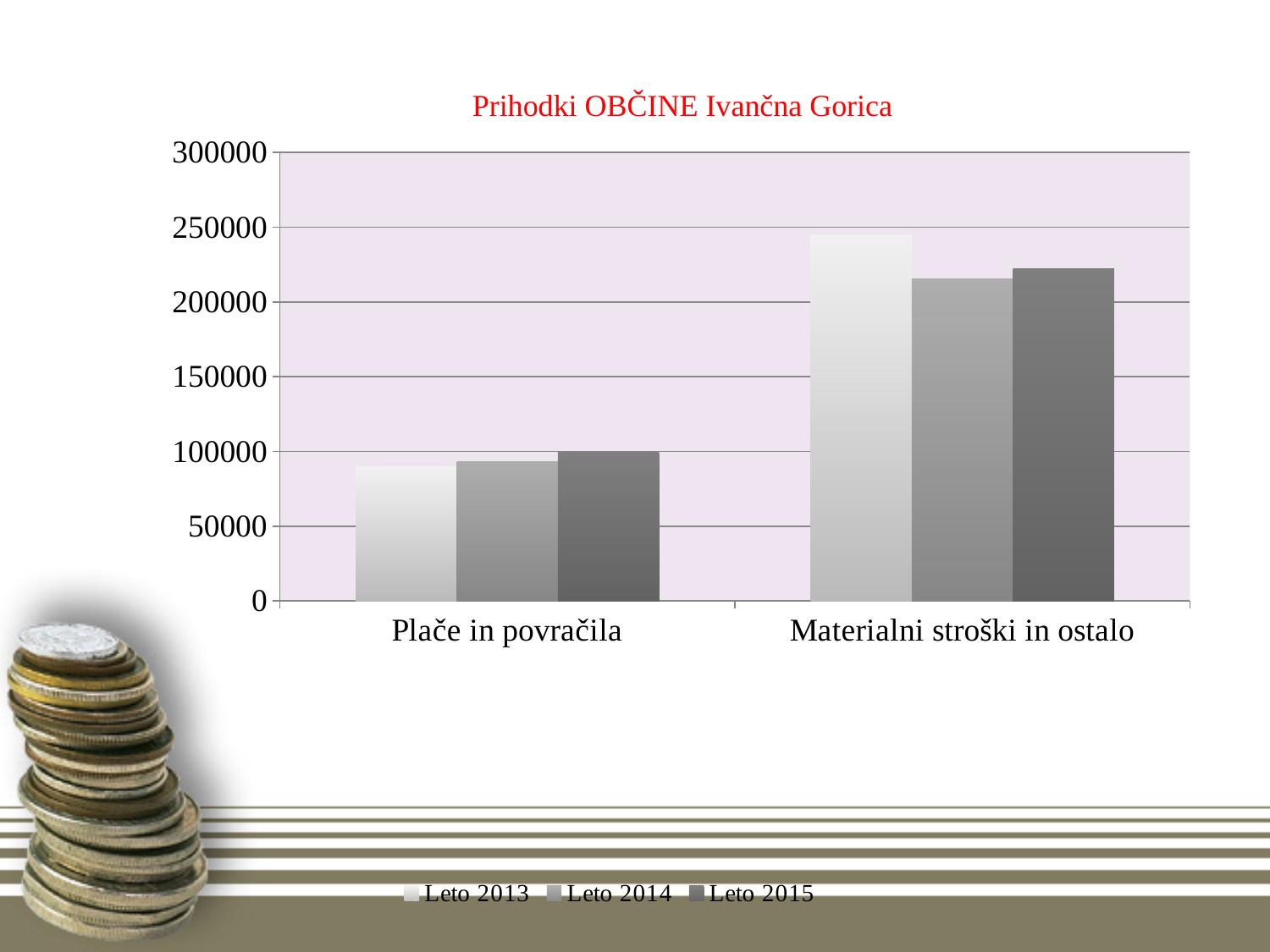

# Prihodki OBČINE Ivančna Gorica

### Chart

| Category | Leto 2013 | Leto 2014 | Leto 2015 |
|---|---|---|---|
| Plače in povračila | 89564.0 | 93083.0 | 99383.0 |
| Materialni stroški in ostalo | 245093.0 | 215634.0 | 222309.0 |